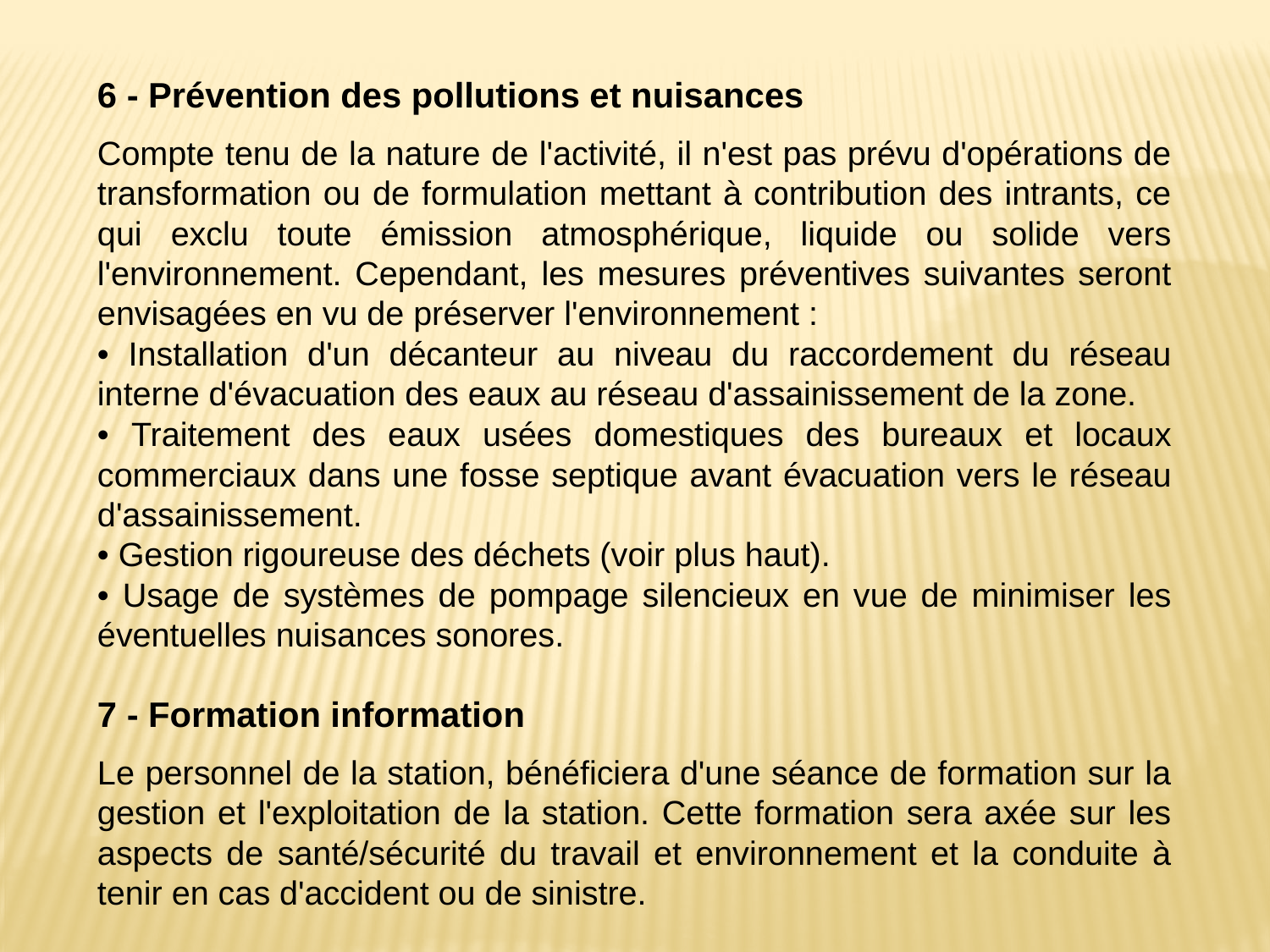

6 - Prévention des pollutions et nuisances

Compte tenu de la nature de l'activité, il n'est pas prévu d'opérations de transformation ou de formulation mettant à contribution des intrants, ce qui exclu toute émission atmosphérique, liquide ou solide vers l'environnement. Cependant, les mesures préventives suivantes seront envisagées en vu de préserver l'environnement :
• Installation d'un décanteur au niveau du raccordement du réseau interne d'évacuation des eaux au réseau d'assainissement de la zone.
• Traitement des eaux usées domestiques des bureaux et locaux commerciaux dans une fosse septique avant évacuation vers le réseau d'assainissement.
• Gestion rigoureuse des déchets (voir plus haut).
• Usage de systèmes de pompage silencieux en vue de minimiser les éventuelles nuisances sonores.

7 - Formation information

Le personnel de la station, bénéficiera d'une séance de formation sur la gestion et l'exploitation de la station. Cette formation sera axée sur les aspects de santé/sécurité du travail et environnement et la conduite à tenir en cas d'accident ou de sinistre.